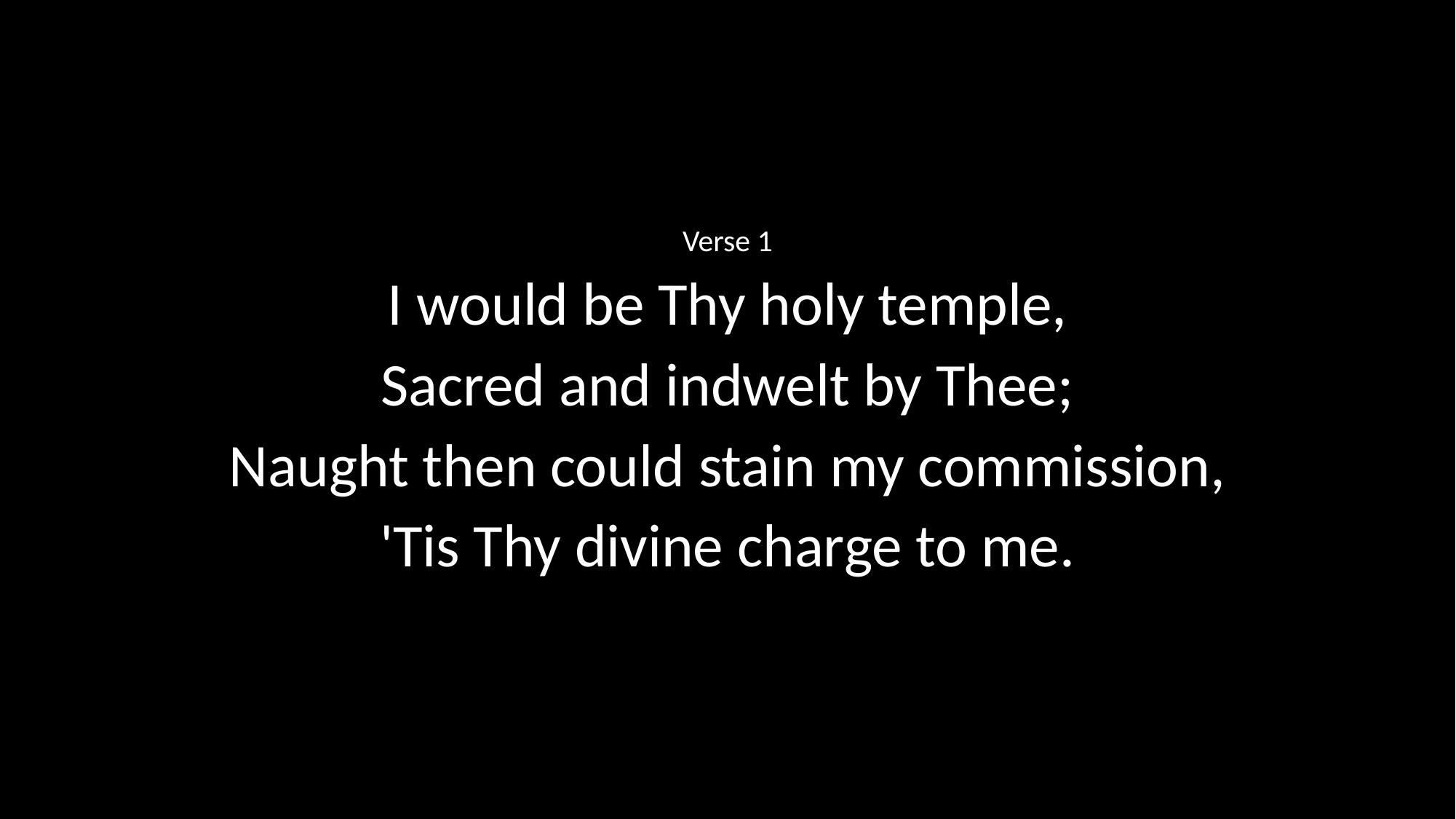

Verse 1
I would be Thy holy temple,
Sacred and indwelt by Thee;
Naught then could stain my commission,
'Tis Thy divine charge to me.